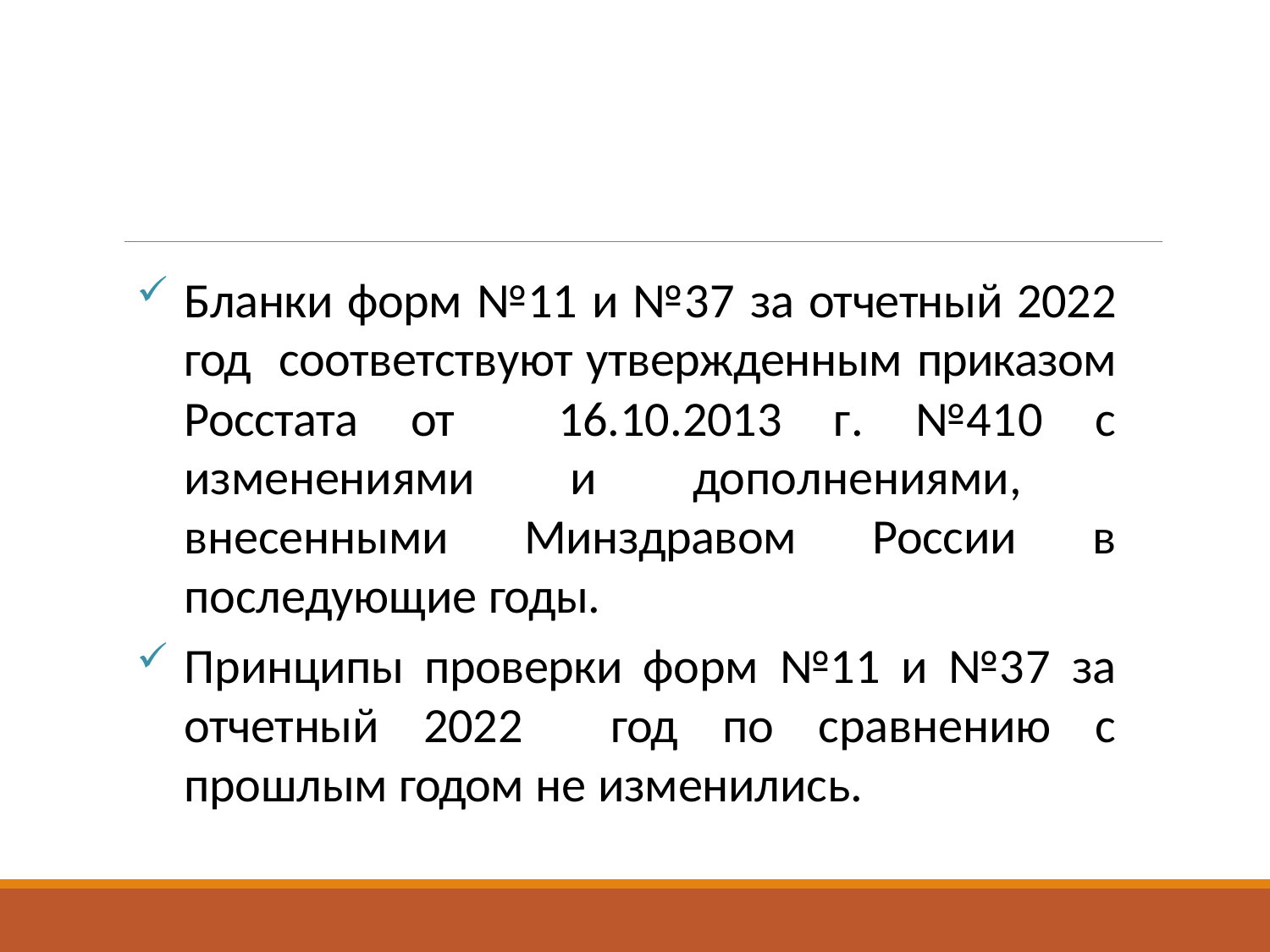

Бланки форм №11 и №37 за отчетный 2022 год  соответствуют утвержденным приказом Росстата от  16.10.2013 г. №410 с изменениями и дополнениями,  внесенными Минздравом России в последующие годы.
Принципы проверки форм №11 и №37 за отчетный 2022  год по сравнению с прошлым годом не изменились.